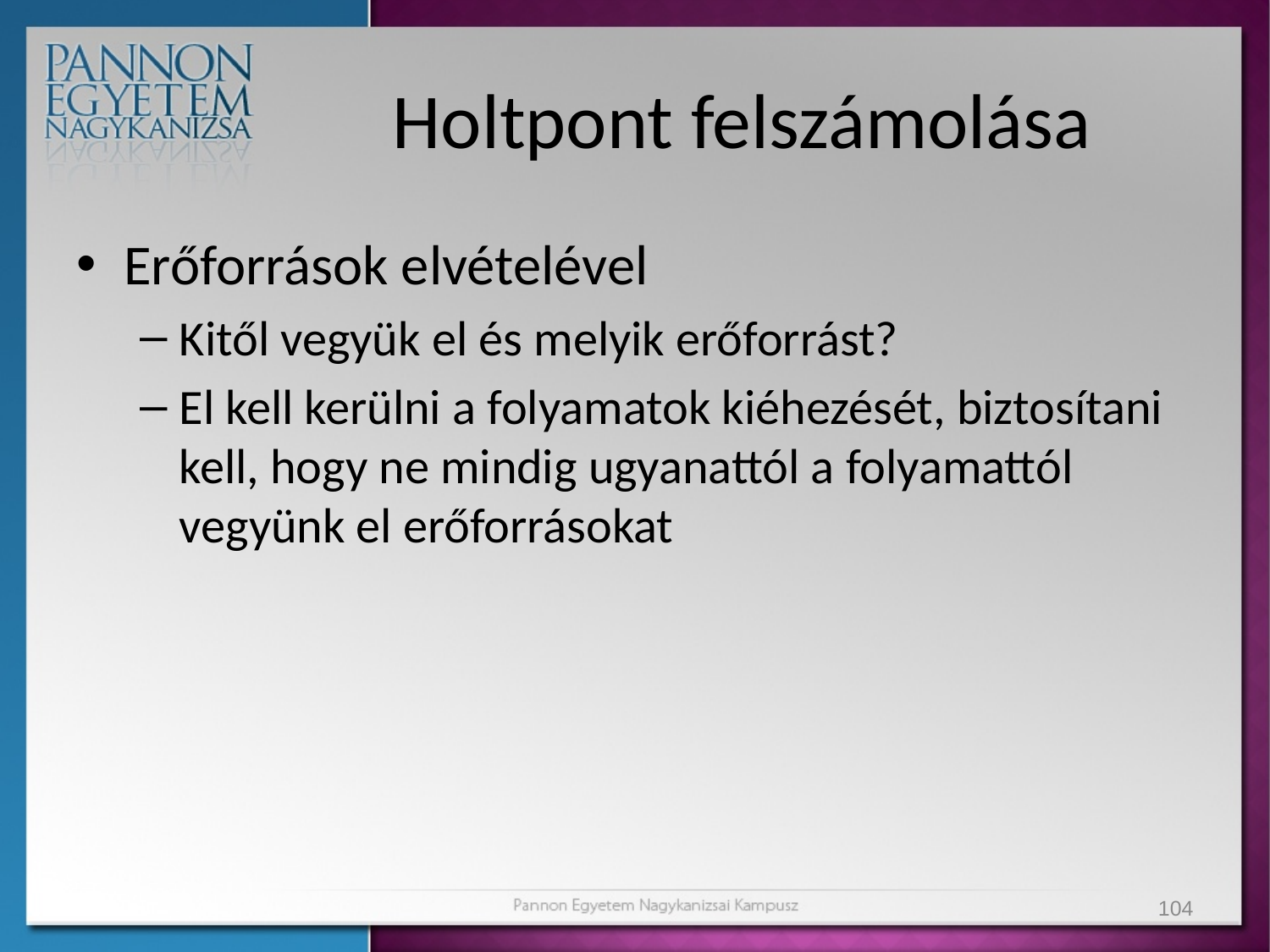

# Holtpont felszámolása
Erőforrások elvételével
Kitől vegyük el és melyik erőforrást?
El kell kerülni a folyamatok kiéhezését, biztosítani kell, hogy ne mindig ugyanattól a folyamattól vegyünk el erőforrásokat
104